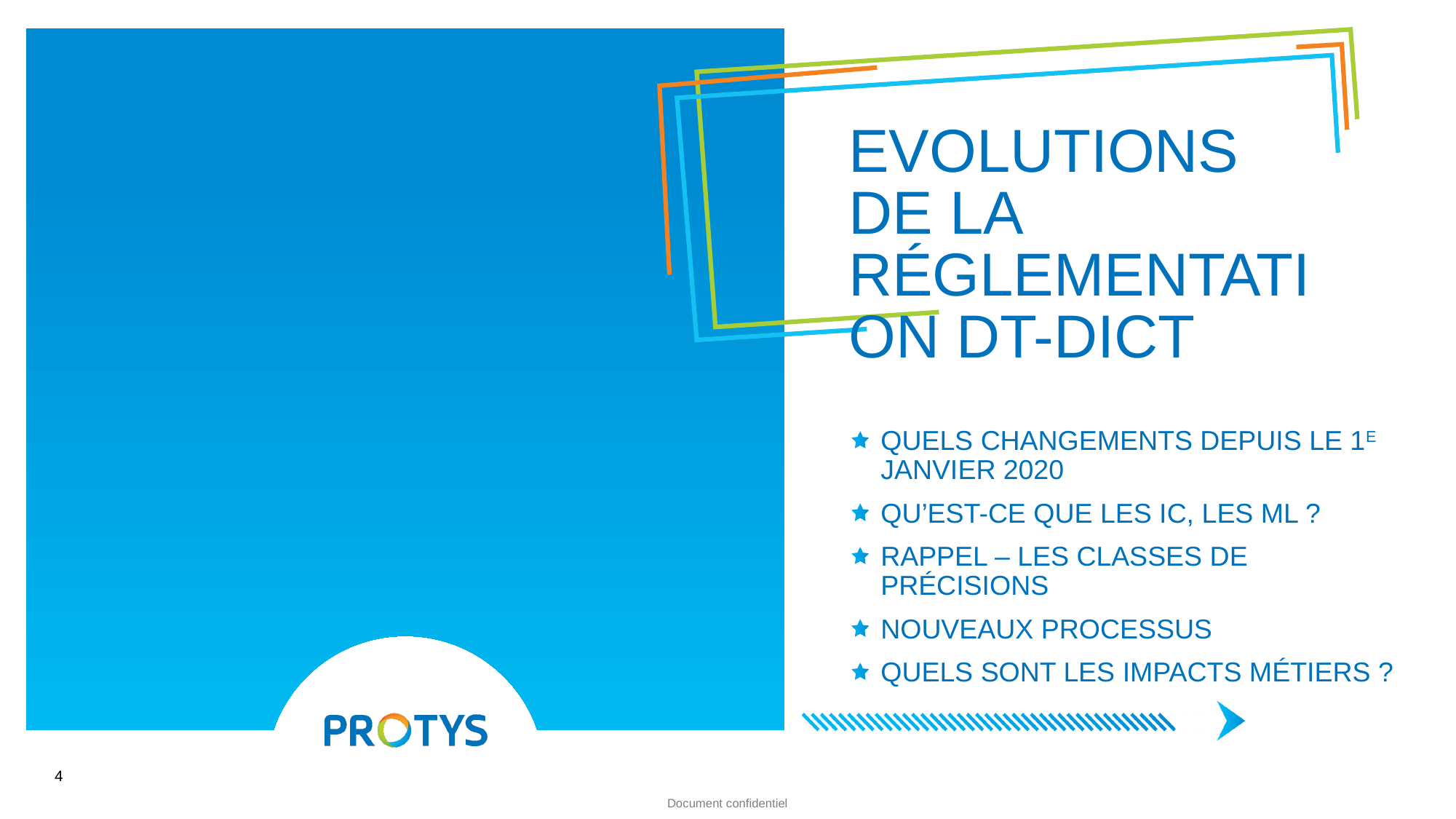

# Evolutions de la réglementation dt-dict
Quels changements depuis le 1e janvier 2020
Qu’est-ce que les IC, les ML ?
Rappel – les classes de précisions
Nouveaux Processus
Quels sont les impacts métiers ?
4